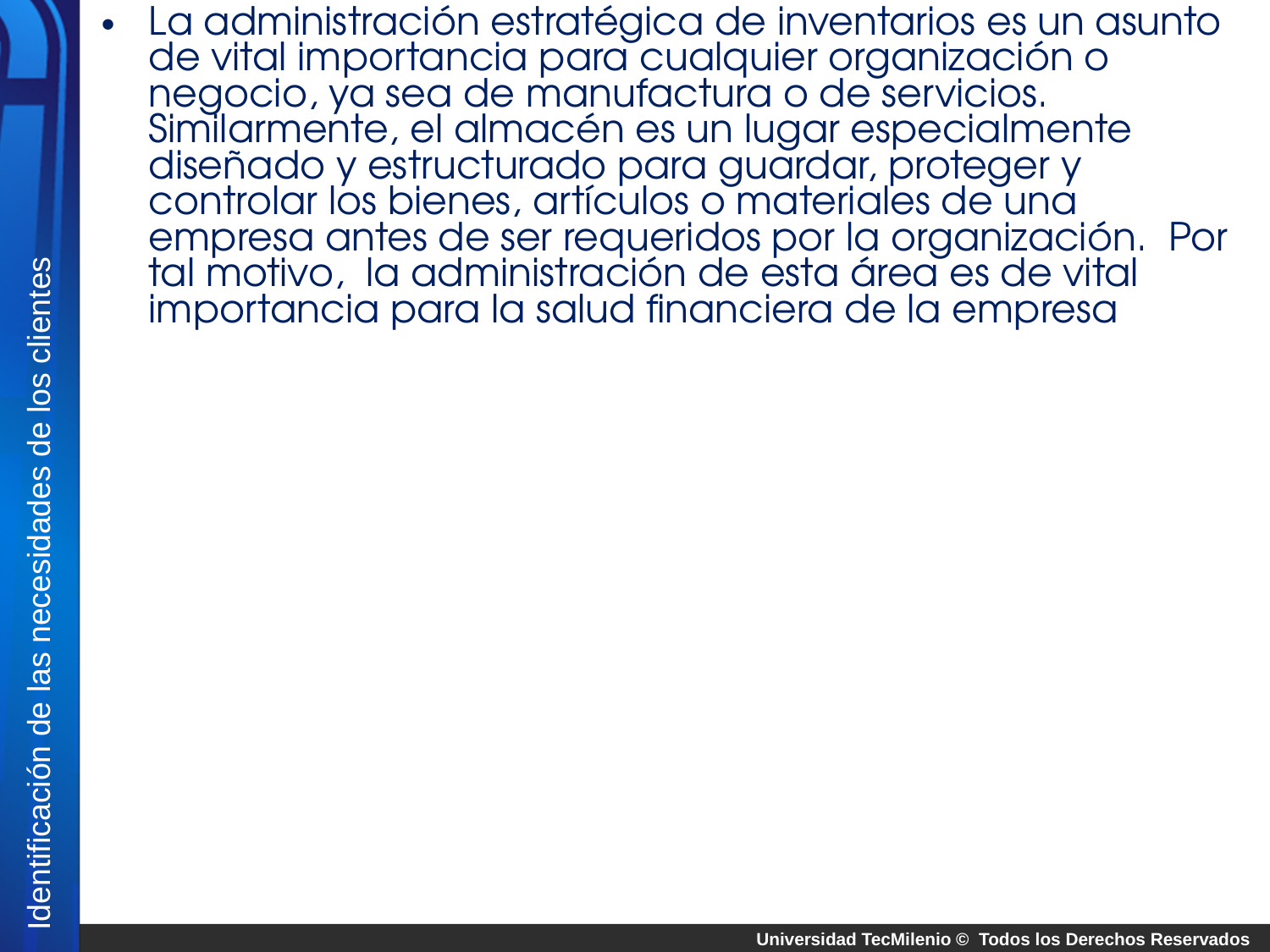

La administración estratégica de inventarios es un asunto de vital importancia para cualquier organización o negocio, ya sea de manufactura o de servicios.  Similarmente, el almacén es un lugar especialmente diseñado y estructurado para guardar, proteger y controlar los bienes, artículos o materiales de una empresa antes de ser requeridos por la organización.  Por tal motivo,  la administración de esta área es de vital importancia para la salud financiera de la empresa

Identificación de las necesidades de los clientes